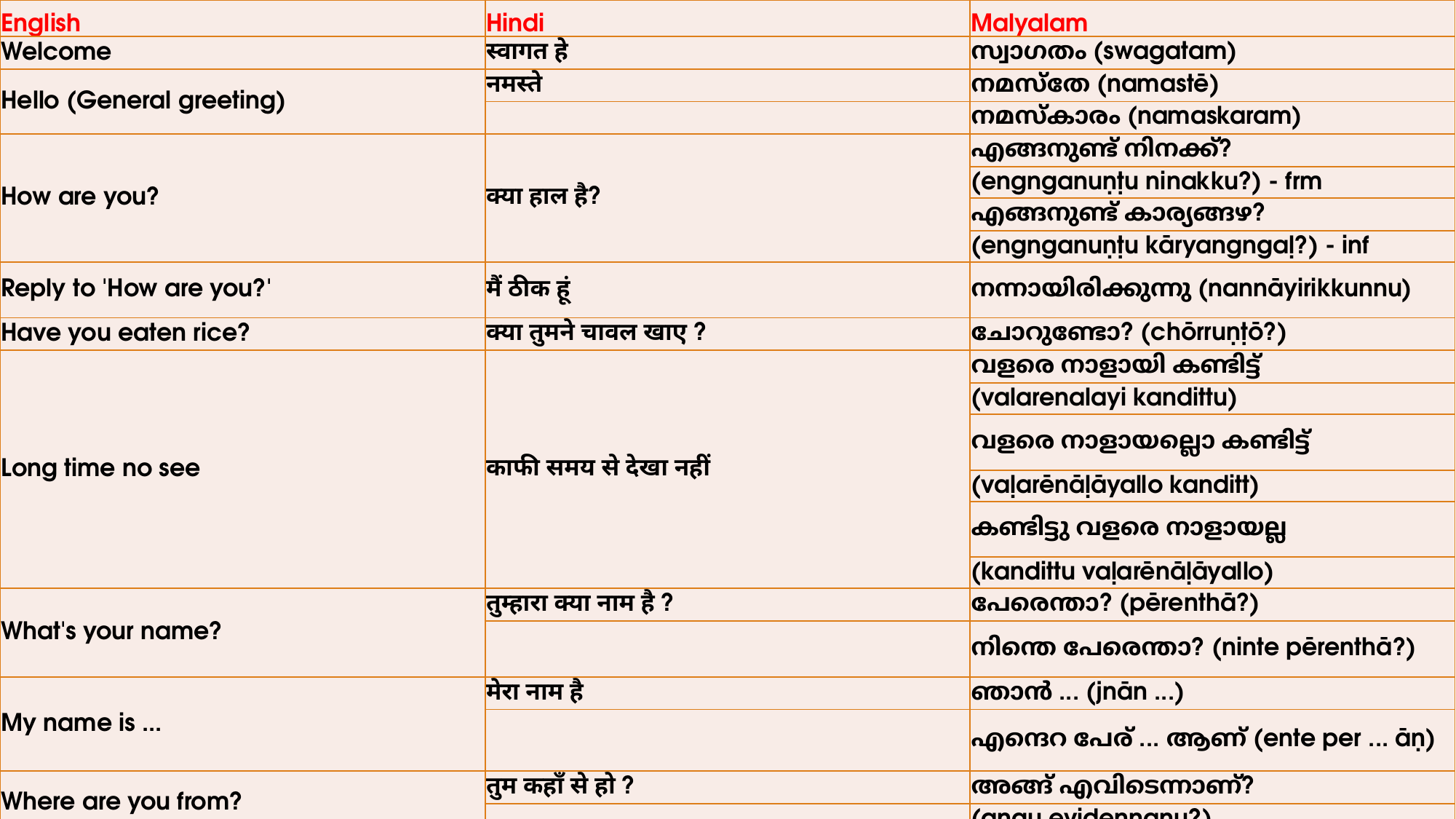

| English | Hindi | Malyalam |
| --- | --- | --- |
| Welcome | स्वागत हे | സ്വാഗതം (swagatam) |
| Hello (General greeting) | नमस्ते | നമസ്തേ (namastē) |
|  |  | നമസ്കാരം (namaskaram) |
| How are you? | क्या हाल है? | എങ്ങനുണ്ട് നിനക്ക്? |
|  |  | (engnganuṇṭu ninakku?) - frm |
|  |  | എങ്ങനുണ്ട് കാര്യങ്ങഴ? |
|  |  | (engnganuṇṭu kāryangngaḷ?) - inf |
| Reply to 'How are you?' | मैं ठीक हूं | നന്നായിരിക്കുന്നു (nannāyirikkunnu) |
| Have you eaten rice? | क्या तुमने चावल खाए ? | ചോറുണ്ടോ? (chōrruṇṭō?) |
| Long time no see | काफी समय से देखा नहीं | വളരെ നാളായി കണ്ടിട്ട് |
|  |  | (valarenalayi kandittu) |
|  |  | വളരെ നാളായല്ലൊ കണ്ടിട്ട് |
|  |  | (vaḷarēnāḷāyallo kanditt) |
|  |  | കണ്ടിട്ടു വളരെ നാളായല്ല |
|  |  | (kandittu vaḷarēnāḷāyallo) |
| What's your name? | तुम्हारा क्या नाम है ? | പേരെന്താ? (pērenthā?) |
|  |  | നിന്തെ പേരെന്താ? (ninte pērenthā?) |
| My name is ... | मेरा नाम है | ഞാന്‍ ... (jnān ...) |
|  |  | എന്ദെറ പേര് ... ആണ് (ente per ... āṇ) |
| Where are you from? | तुम कहाँ से हो ? | അങ്ങ് എവിടെന്നാണ്? |
|  |  | (angu evidennanu?) |